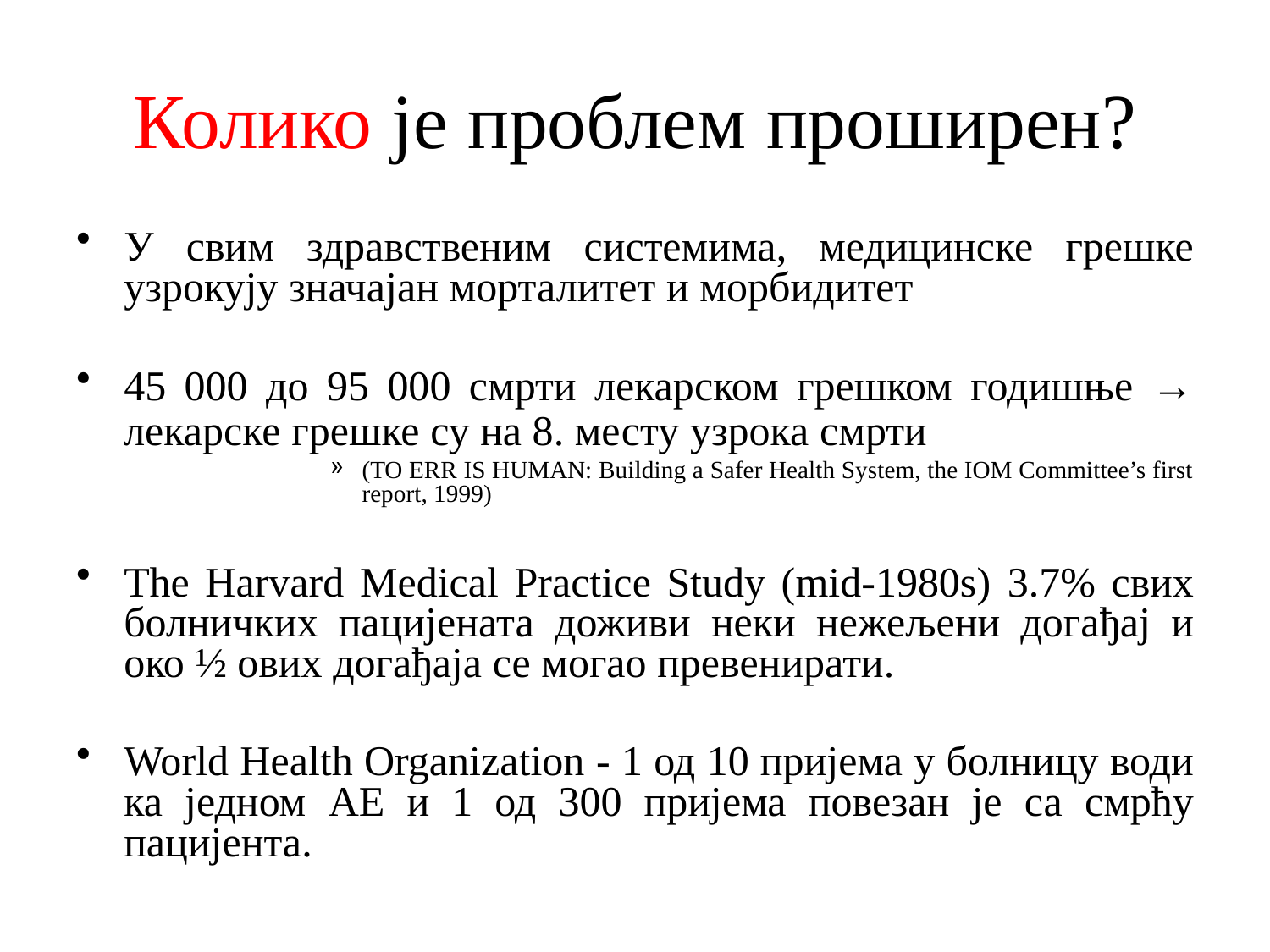

Колико је проблем проширен?
У свим здравственим системима, медицинске грешке узрокују значајан морталитет и морбидитет

45 000 до 95 000 смрти лекарском грешком годишње → лекарске грешке су на 8. месту узрока смрти
(TO ERR IS HUMAN: Building a Safer Health System, the IOM Committee’s first report, 1999)

The Harvard Medical Practice Study (mid-1980s) 3.7% свих болничких пацијената доживи неки нежељени догађај и око ½ ових догађаја се могао превенирати.

World Health Organization - 1 од 10 пријема у болницу води ка једном АЕ и 1 од 300 пријема повезан је са смрћу пацијента.